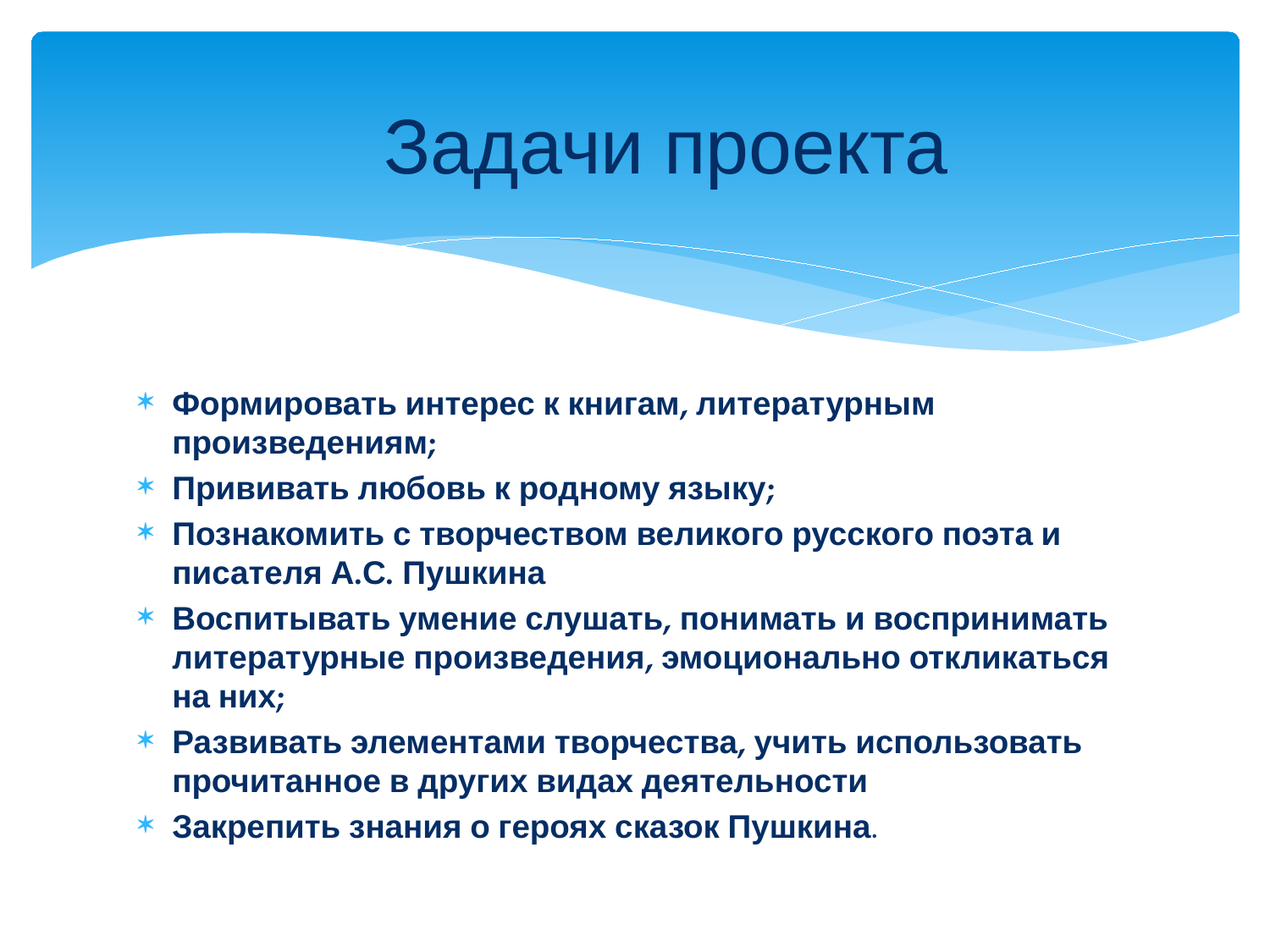

# Задачи проекта
Формировать интерес к книгам, литературным произведениям;
Прививать любовь к родному языку;
Познакомить с творчеством великого русского поэта и писателя А.С. Пушкина
Воспитывать умение слушать, понимать и воспринимать литературные произведения, эмоционально откликаться на них;
Развивать элементами творчества, учить использовать прочитанное в других видах деятельности
Закрепить знания о героях сказок Пушкина.